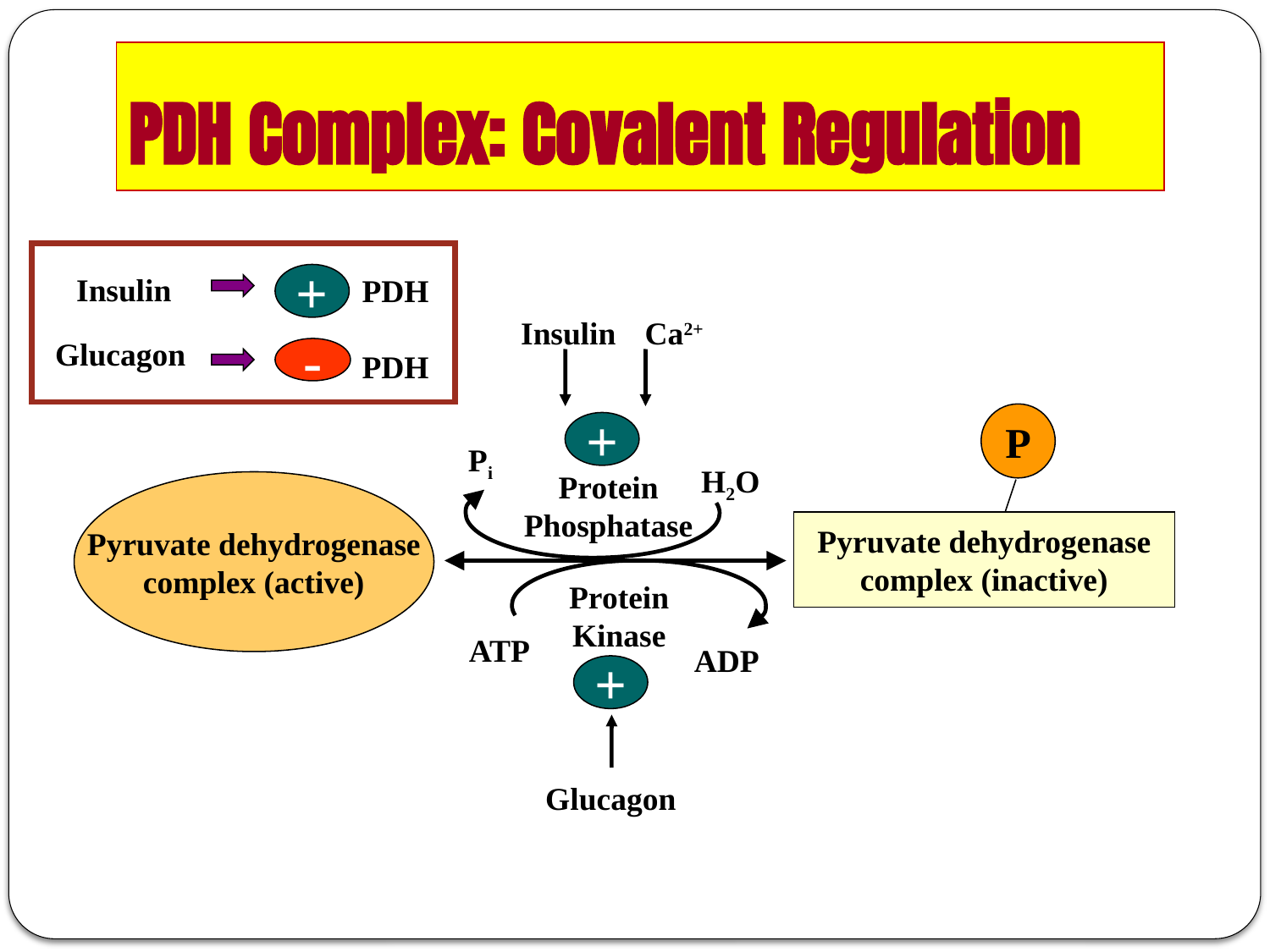

# PDH Complex: Covalent Regulation

Insulin
+
PDH

Insulin
Ca2+
Glucagon
-
PDH

P
+
Pi
H2O
Protein Phosphatase
Pyruvate dehydrogenase
complex (active)

Pyruvate dehydrogenase
complex (inactive)

Protein Kinase
ATP
ADP
+

Glucagon